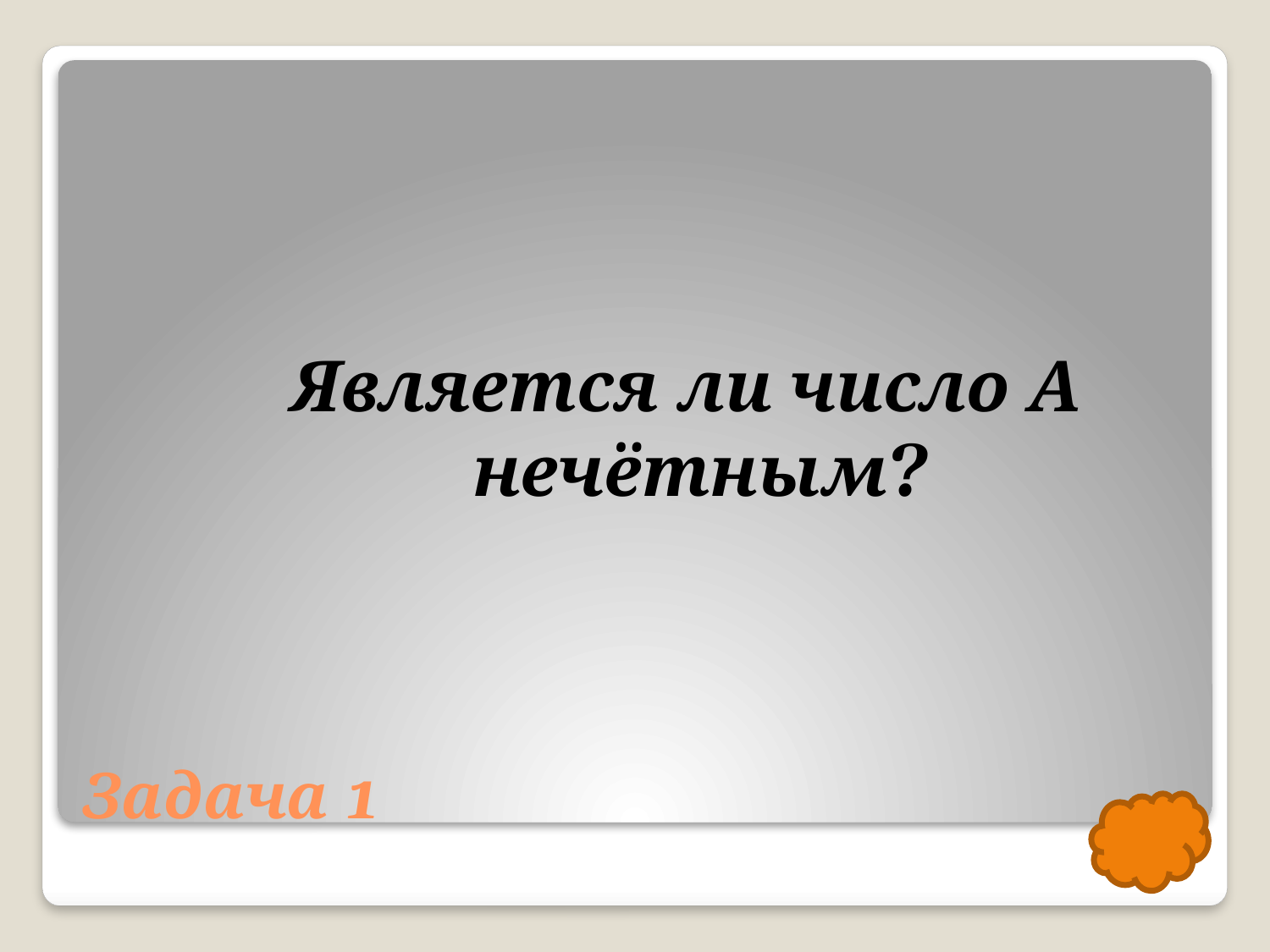

Является ли число А нечётным?

# Задача 1